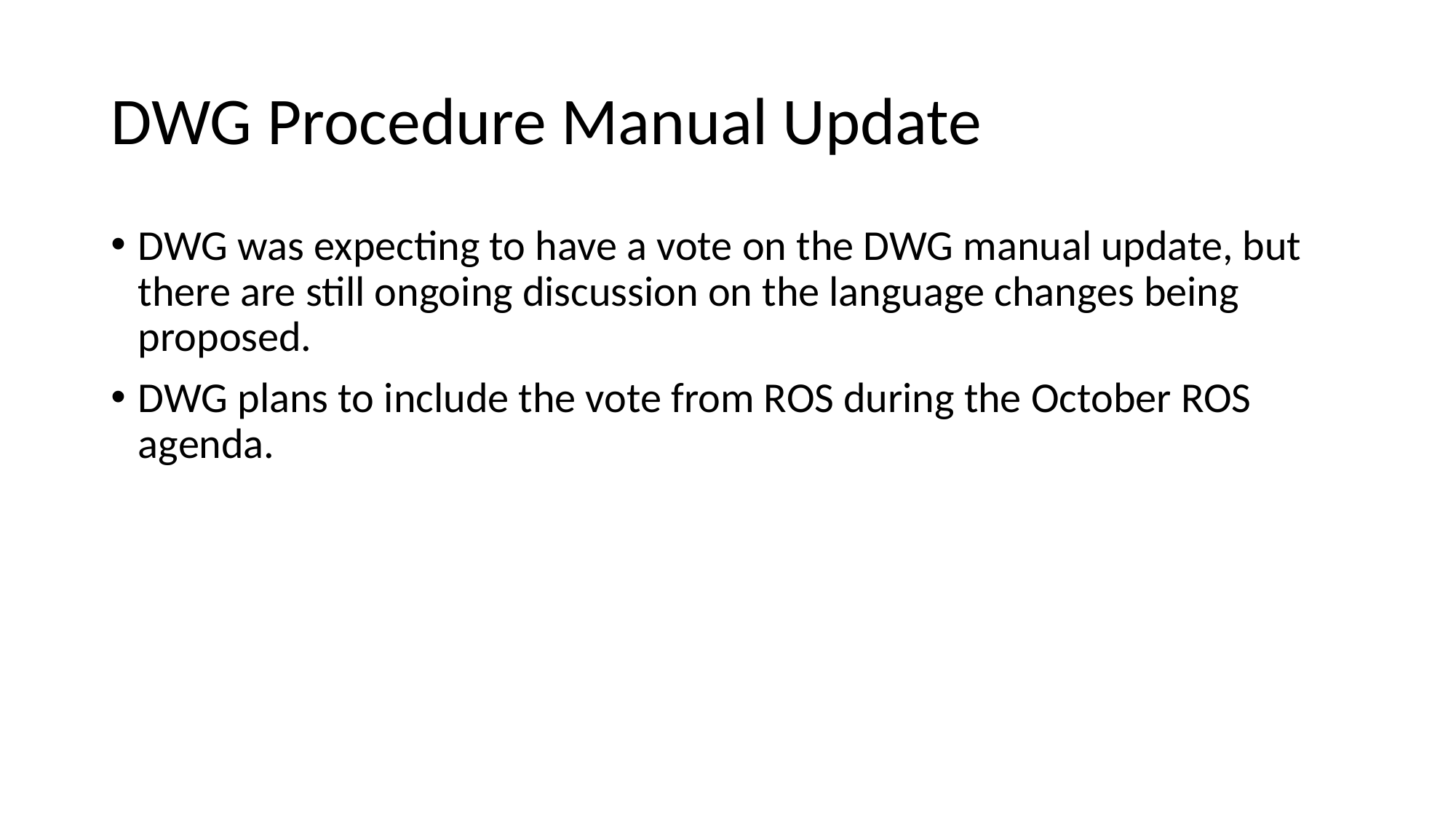

# DWG Procedure Manual Update
DWG was expecting to have a vote on the DWG manual update, but there are still ongoing discussion on the language changes being proposed.
DWG plans to include the vote from ROS during the October ROS agenda.